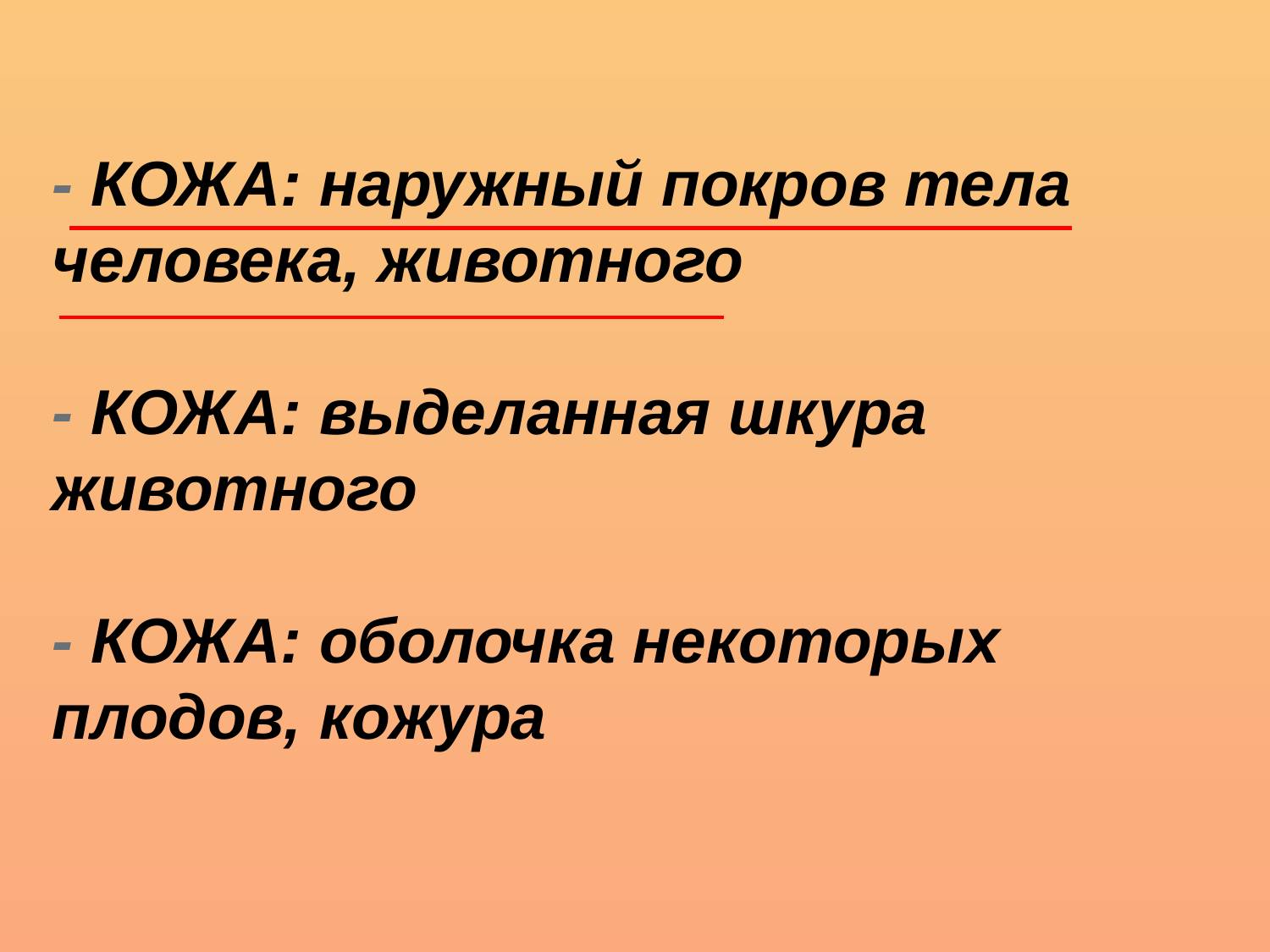

- КОЖА: наружный покров тела человека, животного

- КОЖА: выделанная шкура животного

- КОЖА: оболочка некоторых плодов, кожура